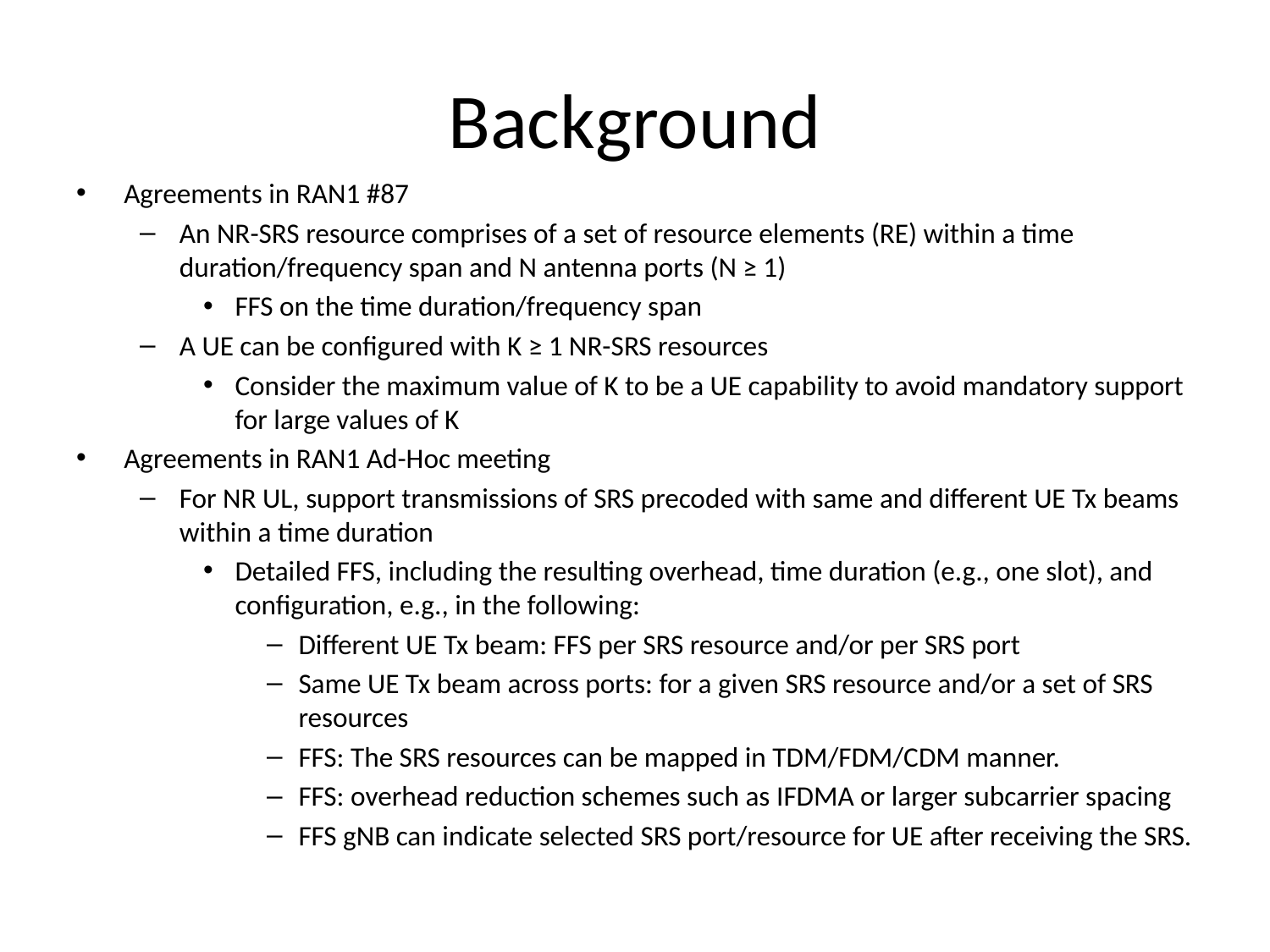

# Background
Agreements in RAN1 #87
An NR-SRS resource comprises of a set of resource elements (RE) within a time duration/frequency span and N antenna ports (N ≥ 1)
FFS on the time duration/frequency span
A UE can be configured with K ≥ 1 NR-SRS resources
Consider the maximum value of K to be a UE capability to avoid mandatory support for large values of K
Agreements in RAN1 Ad-Hoc meeting
For NR UL, support transmissions of SRS precoded with same and different UE Tx beams within a time duration
Detailed FFS, including the resulting overhead, time duration (e.g., one slot), and configuration, e.g., in the following:
Different UE Tx beam: FFS per SRS resource and/or per SRS port
Same UE Tx beam across ports: for a given SRS resource and/or a set of SRS resources
FFS: The SRS resources can be mapped in TDM/FDM/CDM manner.
FFS: overhead reduction schemes such as IFDMA or larger subcarrier spacing
FFS gNB can indicate selected SRS port/resource for UE after receiving the SRS.